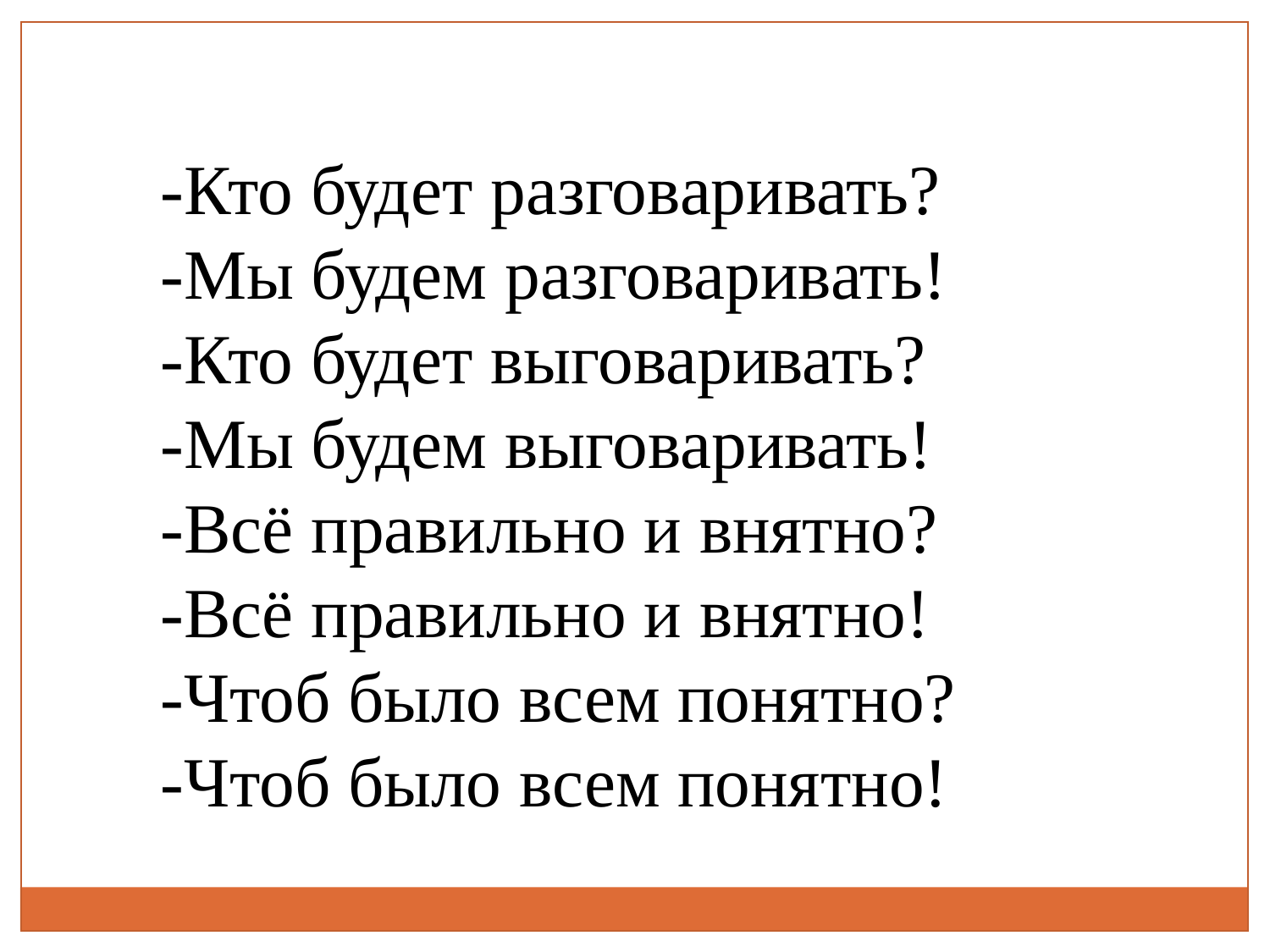

-Кто будет разговаривать?
-Мы будем разговаривать!
-Кто будет выговаривать?
-Мы будем выговаривать!
-Всё правильно и внятно?
-Всё правильно и внятно!
-Чтоб было всем понятно?
-Чтоб было всем понятно!